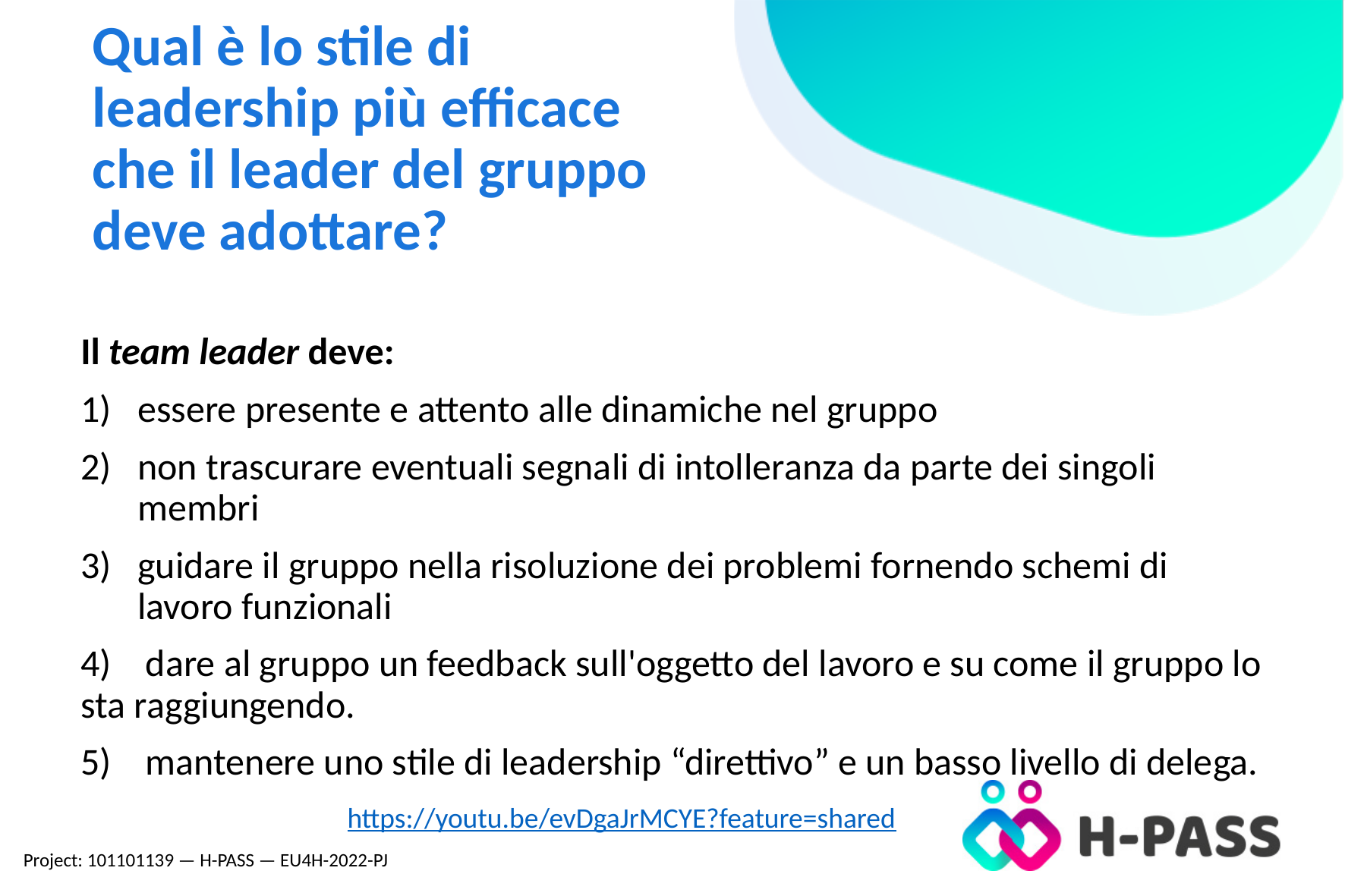

Qual è lo stile di leadership più efficace che il leader del gruppo deve adottare?

Il team leader deve:
essere presente e attento alle dinamiche nel gruppo
non trascurare eventuali segnali di intolleranza da parte dei singoli membri
guidare il gruppo nella risoluzione dei problemi fornendo schemi di lavoro funzionali
4)    dare al gruppo un feedback sull'oggetto del lavoro e su come il gruppo lo sta raggiungendo.
5)    mantenere uno stile di leadership “direttivo” e un basso livello di delega.
https://youtu.be/evDgaJrMCYE?feature=shared
Project: 101101139 — H-PASS — EU4H-2022-PJ